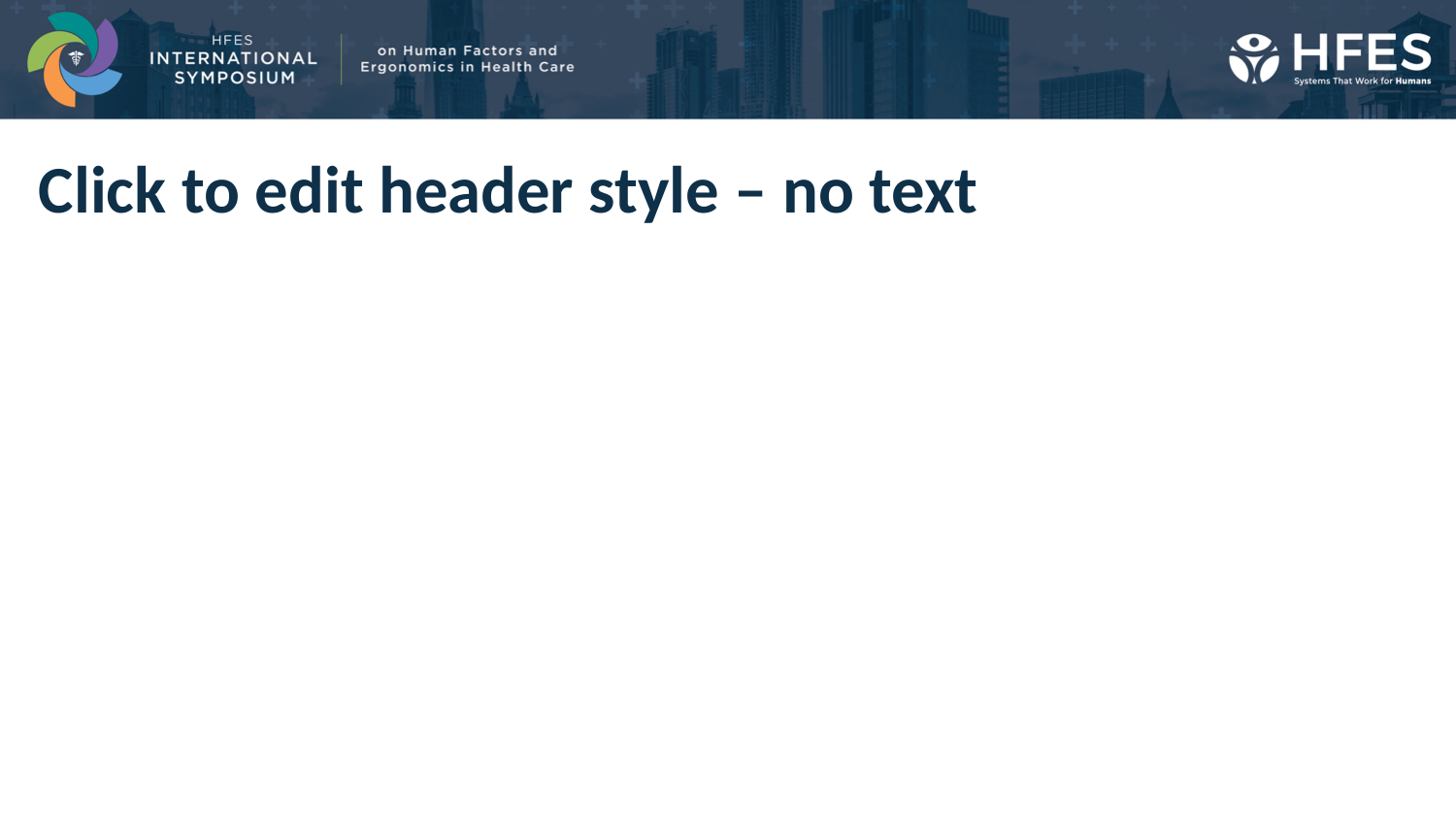

# Click to edit header style – no text